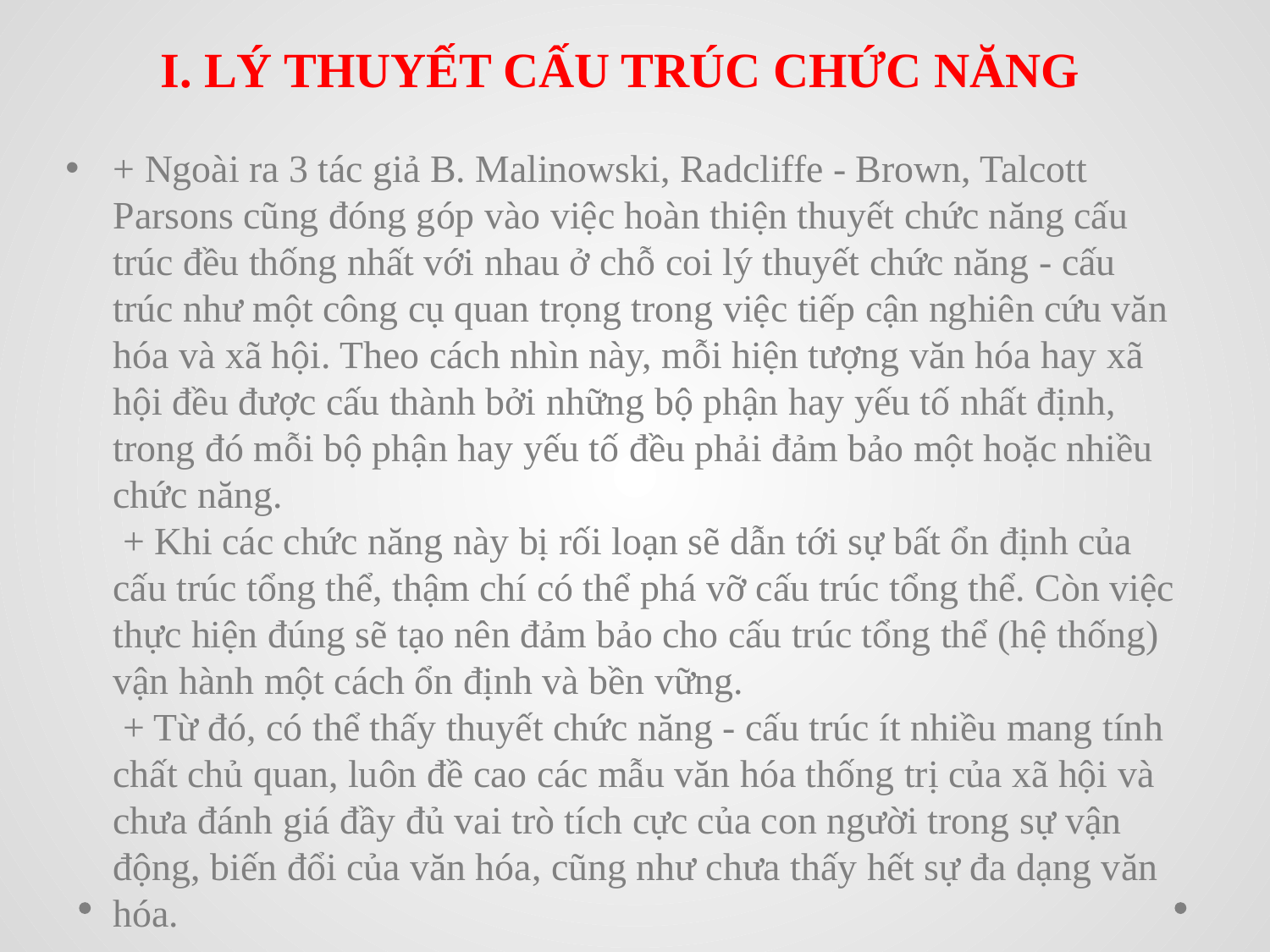

i. Lý thuyết cấu trúc chức năng
+ Ngoài ra 3 tác giả B. Malinowski, Radcliffe - Brown, Talcott Parsons cũng đóng góp vào việc hoàn thiện thuyết chức năng cấu trúc đều thống nhất với nhau ở chỗ coi lý thuyết chức năng - cấu trúc như một công cụ quan trọng trong việc tiếp cận nghiên cứu văn hóa và xã hội. Theo cách nhìn này, mỗi hiện tượng văn hóa hay xã hội đều được cấu thành bởi những bộ phận hay yếu tố nhất định, trong đó mỗi bộ phận hay yếu tố đều phải đảm bảo một hoặc nhiều chức năng.
 + Khi các chức năng này bị rối loạn sẽ dẫn tới sự bất ổn định của cấu trúc tổng thể, thậm chí có thể phá vỡ cấu trúc tổng thể. Còn việc thực hiện đúng sẽ tạo nên đảm bảo cho cấu trúc tổng thể (hệ thống) vận hành một cách ổn định và bền vững.
 + Từ đó, có thể thấy thuyết chức năng - cấu trúc ít nhiều mang tính chất chủ quan, luôn đề cao các mẫu văn hóa thống trị của xã hội và chưa đánh giá đầy đủ vai trò tích cực của con người trong sự vận động, biến đổi của văn hóa, cũng như chưa thấy hết sự đa dạng văn hóa.